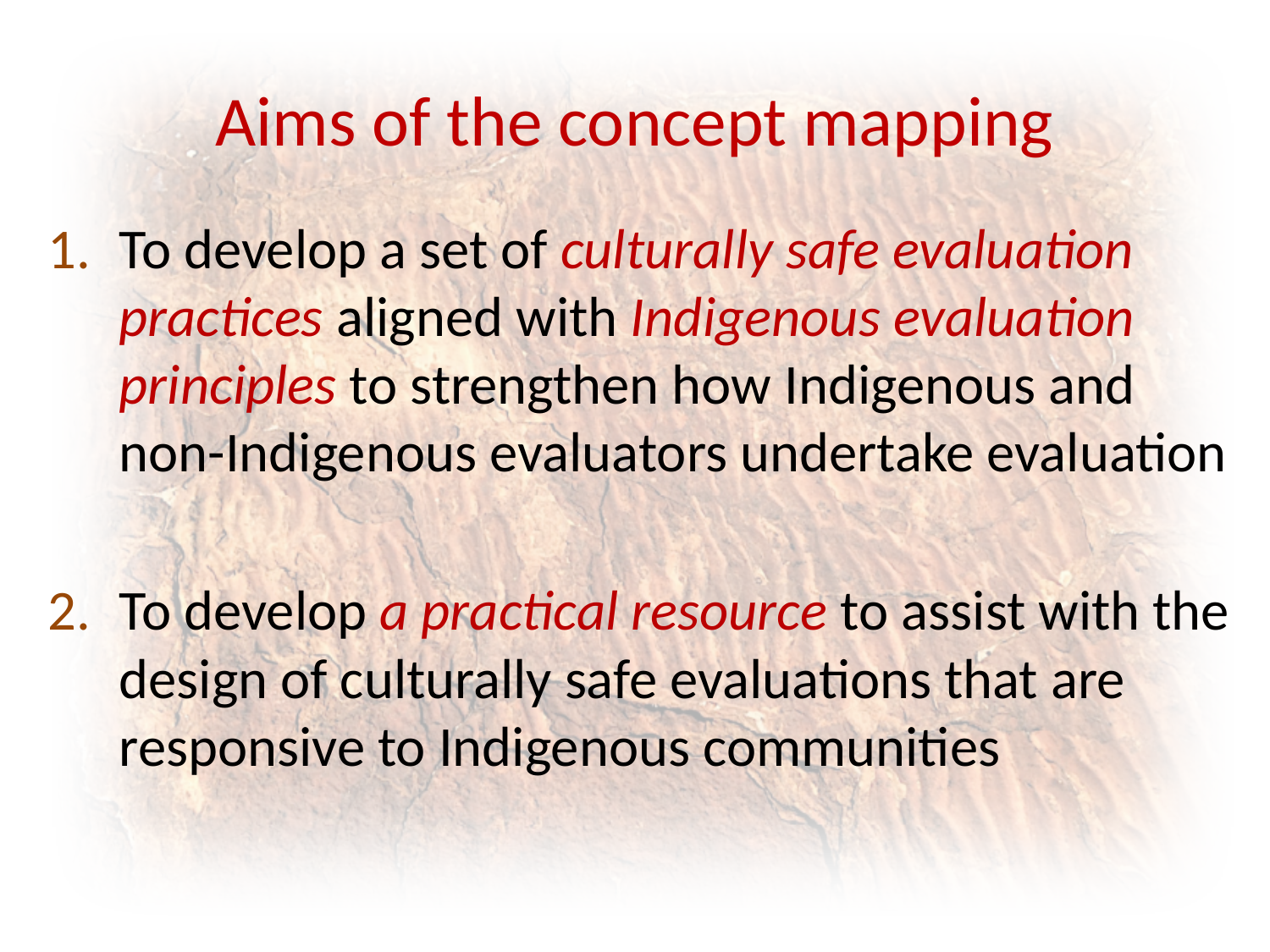

# Aims of the concept mapping
To develop a set of culturally safe evaluation practices aligned with Indigenous evaluation principles to strengthen how Indigenous and non-Indigenous evaluators undertake evaluation

To develop a practical resource to assist with the design of culturally safe evaluations that are responsive to Indigenous communities